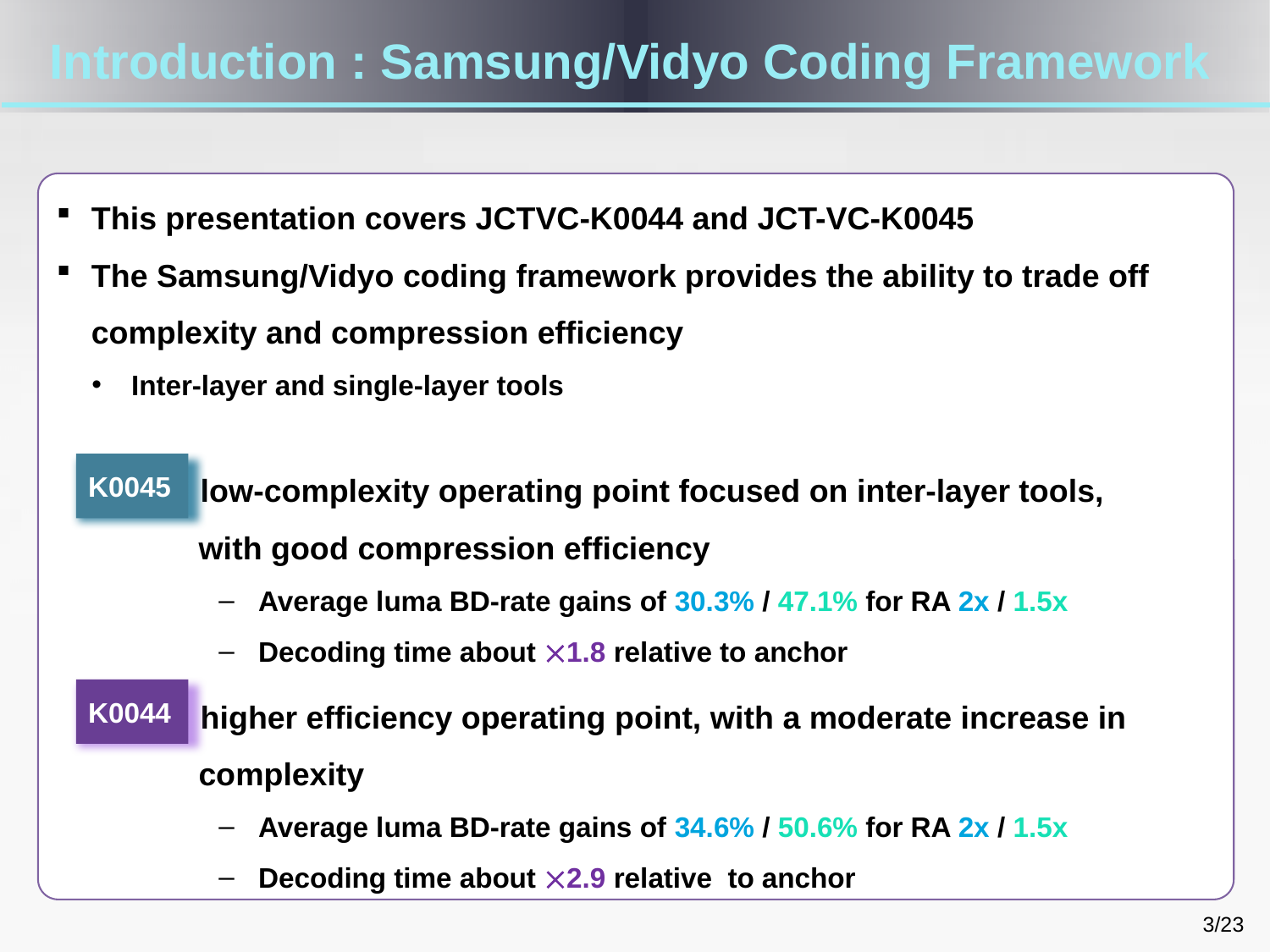

Introduction : Samsung/Vidyo Coding Framework
This presentation covers JCTVC-K0044 and JCT-VC-K0045
The Samsung/Vidyo coding framework provides the ability to trade off complexity and compression efficiency
Inter-layer and single-layer tools

              : low-complexity operating point focused on inter-layer tools,
                with good compression efficiency
Average luma BD-rate gains of 30.3% / 47.1% for RA 2x / 1.5x
Decoding time about ×1.8 relative to anchor
              : higher efficiency operating point, with a moderate increase in
                complexity
Average luma BD-rate gains of 34.6% / 50.6% for RA 2x / 1.5x
Decoding time about ×2.9 relative  to anchor

K0045

K0044